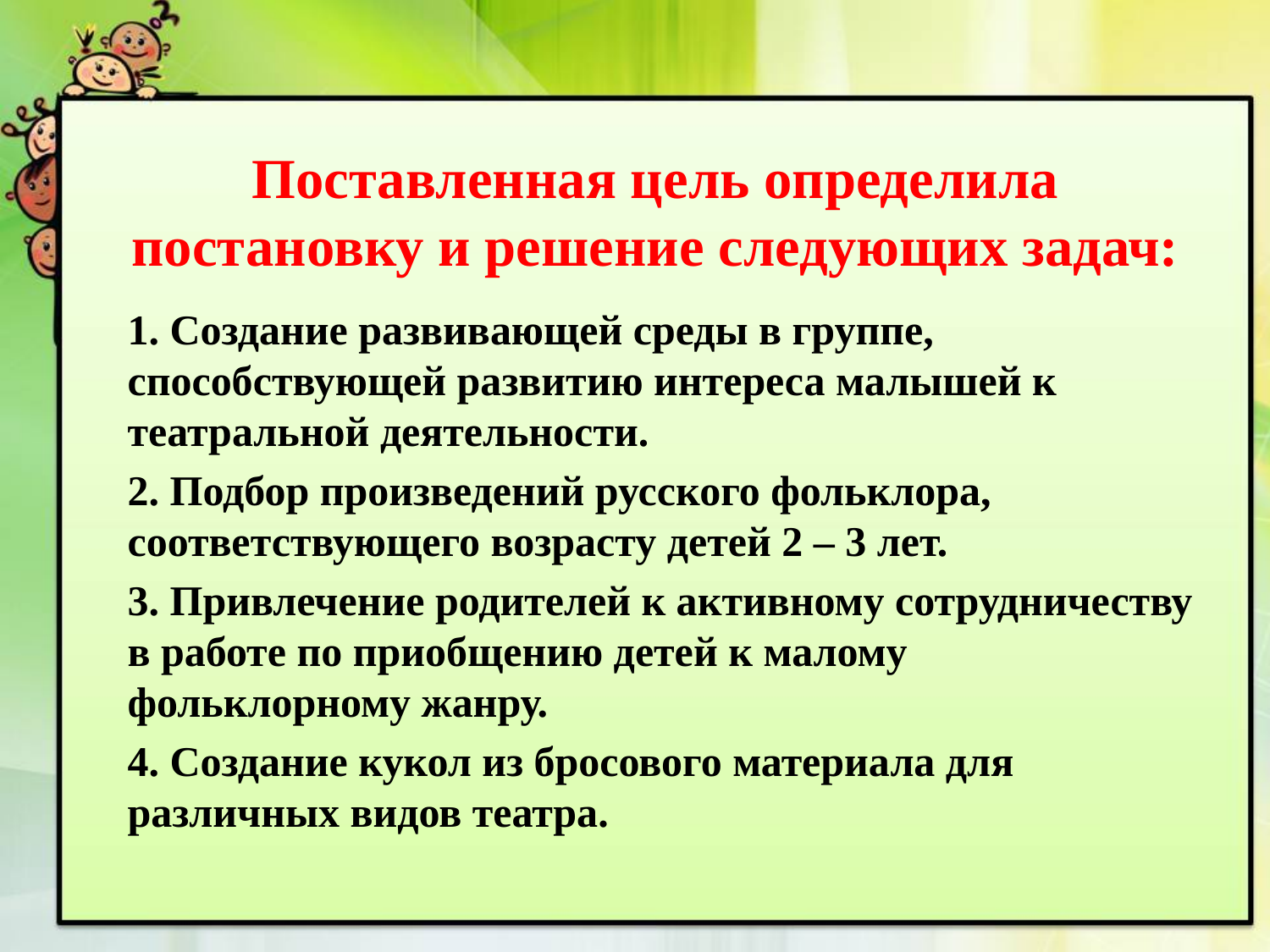

# Поставленная цель определила постановку и решение следующих задач:
1. Создание развивающей среды в группе, способствующей развитию интереса малышей к театральной деятельности.
2. Подбор произведений русского фольклора, соответствующего возрасту детей 2 – 3 лет.
3. Привлечение родителей к активному сотрудничеству в работе по приобщению детей к малому фольклорному жанру.
4. Создание кукол из бросового материала для различных видов театра.